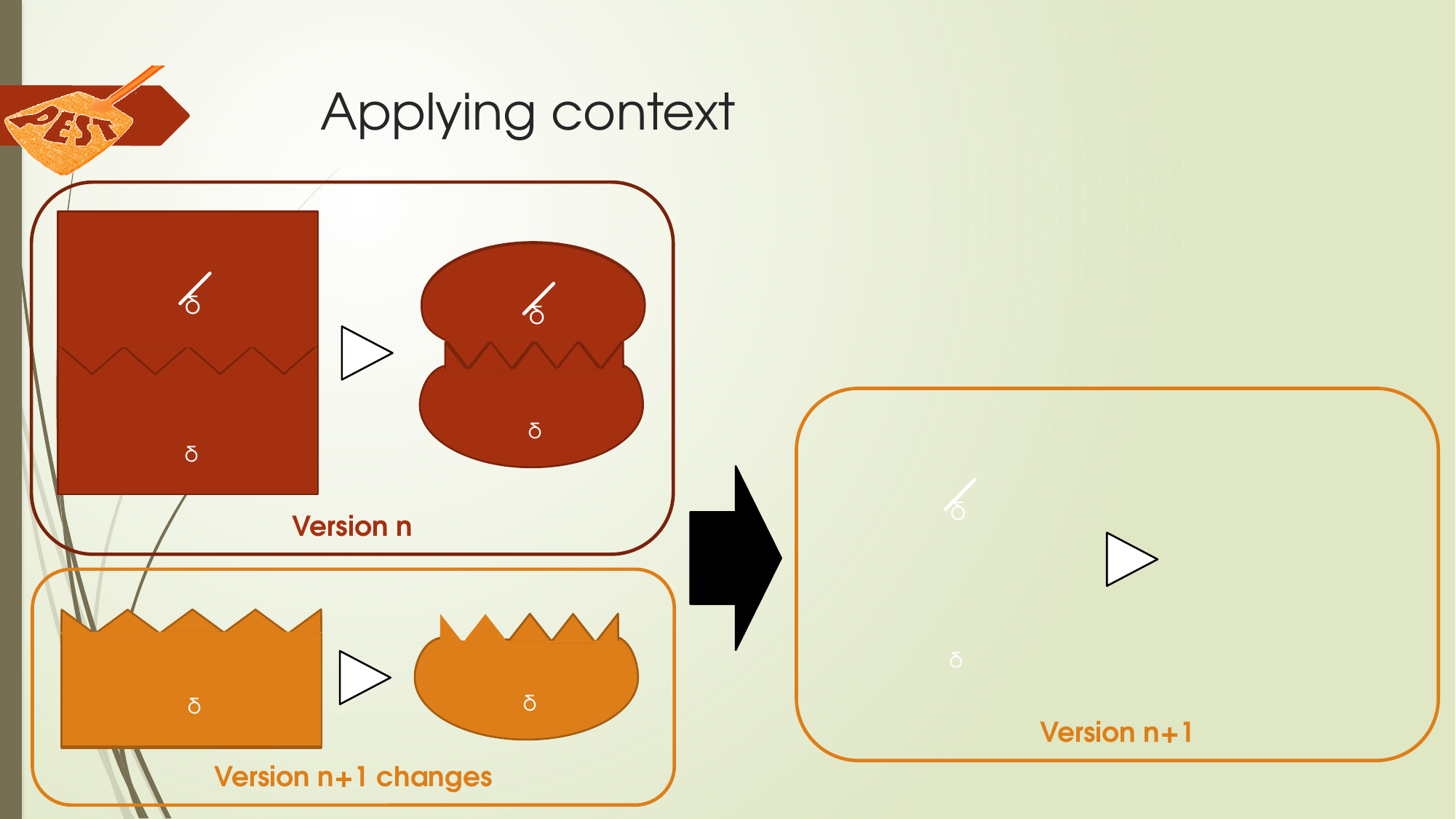

# Applying context

δ
δ

δ
δ
Version n

δ

δ

Version n+1
δ

δ

δ
Version n+1 changes

δ

δ
δ